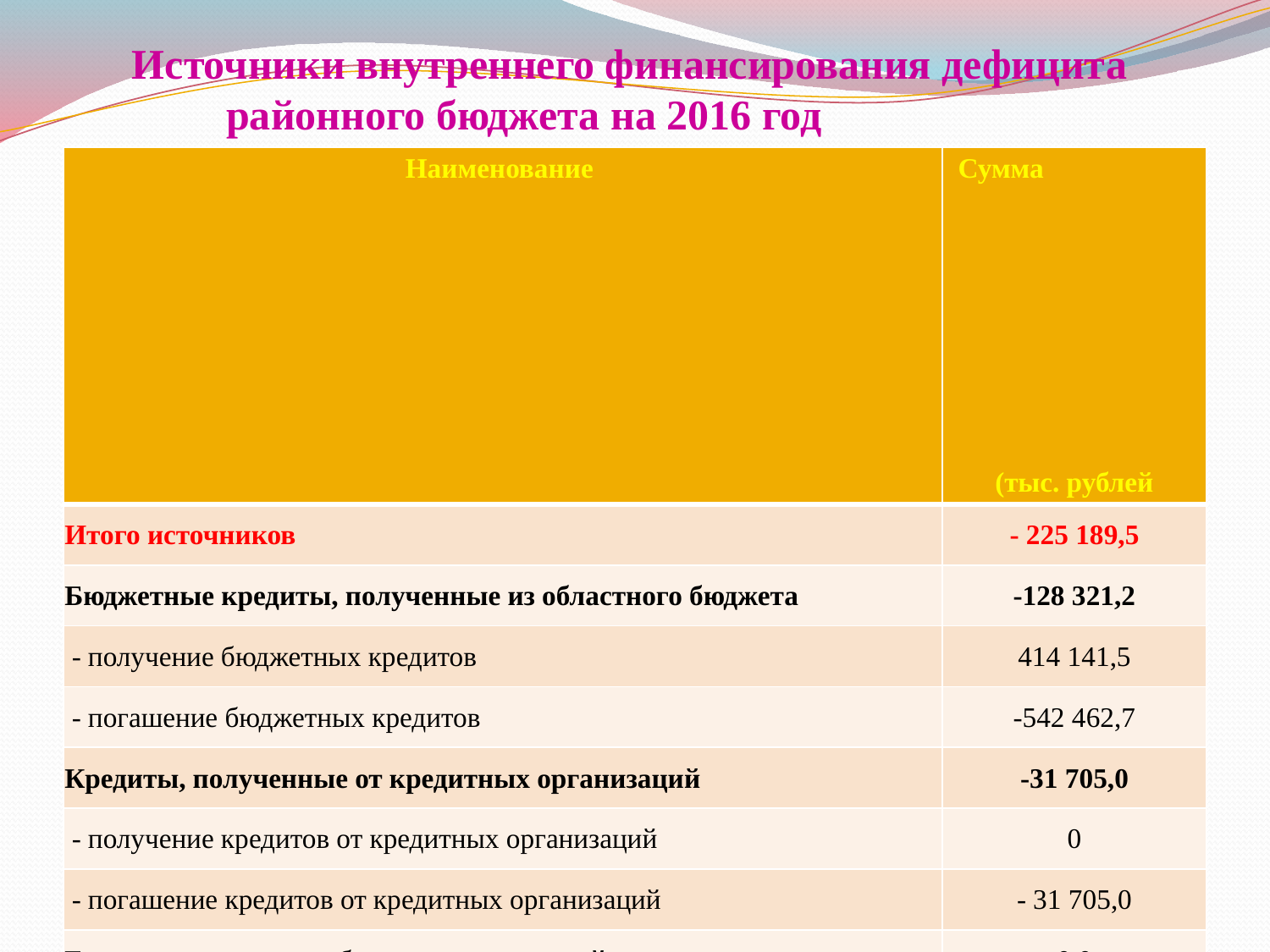

# Источники внутреннего финансирования дефицита районного бюджета на 2016 год
| Наименование | Сумма (тыс. рублей |
| --- | --- |
| Итого источников | - 225 189,5 |
| Бюджетные кредиты, полученные из областного бюджета | -128 321,2 |
| - получение бюджетных кредитов | 414 141,5 |
| - погашение бюджетных кредитов | -542 462,7 |
| Кредиты, полученные от кредитных организаций | -31 705,0 |
| - получение кредитов от кредитных организаций | 0 |
| - погашение кредитов от кредитных организаций | - 31 705,0 |
| Бюджетные кредиты бюджетам поселений | 0,0 |
| - получение бюджетных кредитов | -3 000,0 |
| - погашение бюджетных кредитов | 3 000,0 |
| Изменение остатков средств бюджетов | -65 163,3 |